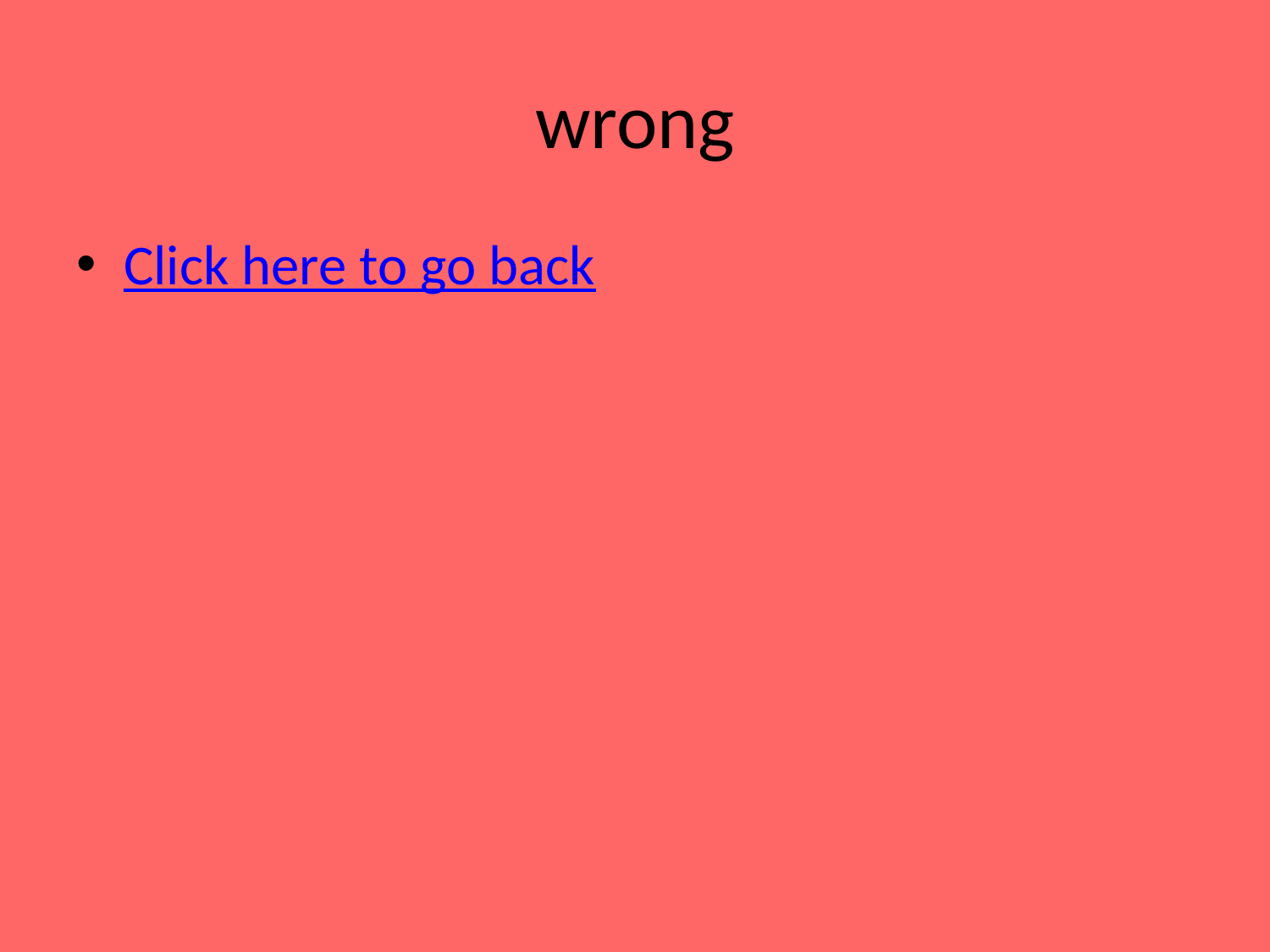

# wrong
Click here to go back